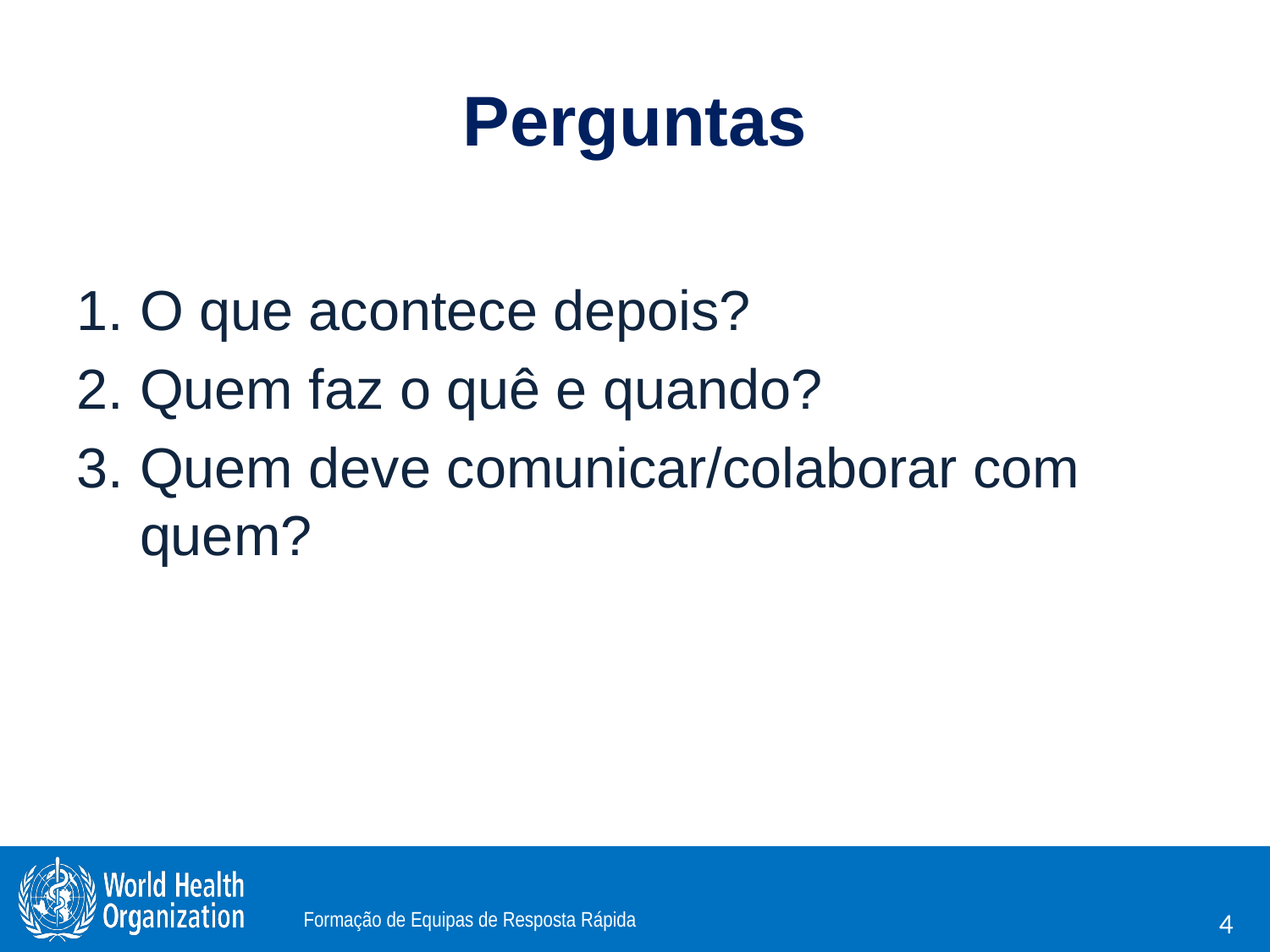

# Perguntas
O que acontece depois?
Quem faz o quê e quando?
Quem deve comunicar/colaborar com quem?